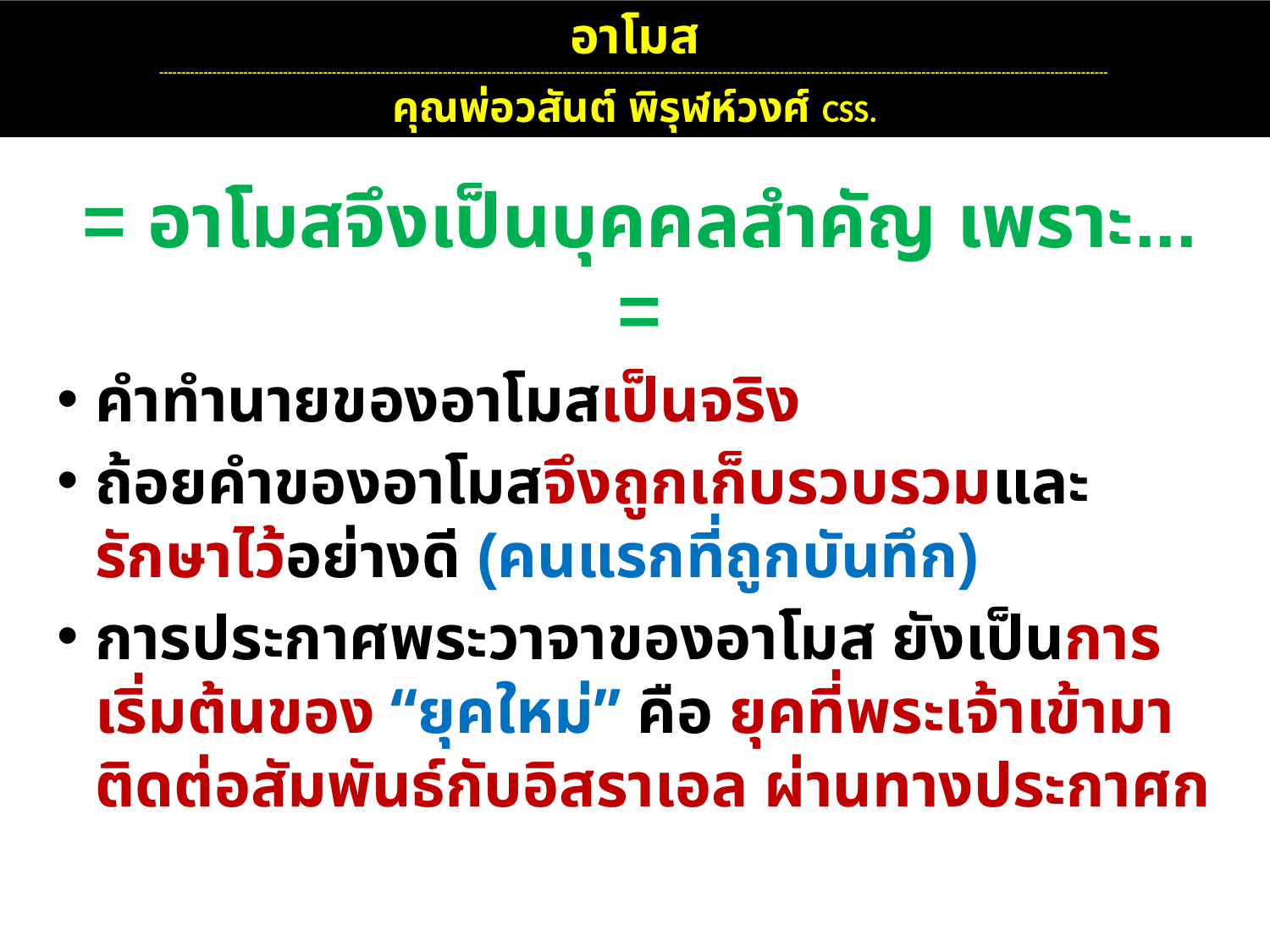

อาโมส
----------------------------------------------------------------------------------------------------------------------------------------------------------------------------------------------------------------------
คุณพ่อวสันต์ พิรุฬห์วงศ์ CSS.
= อาโมสจึงเป็นบุคคลสำคัญ เพราะ... =
คำทำนายของอาโมสเป็นจริง
ถ้อยคำของอาโมสจึงถูกเก็บรวบรวมและรักษาไว้อย่างดี (คนแรกที่ถูกบันทึก)
การประกาศพระวาจาของอาโมส ยังเป็นการเริ่มต้นของ “ยุคใหม่” คือ ยุคที่พระเจ้าเข้ามาติดต่อสัมพันธ์กับอิสราเอล ผ่านทางประกาศก